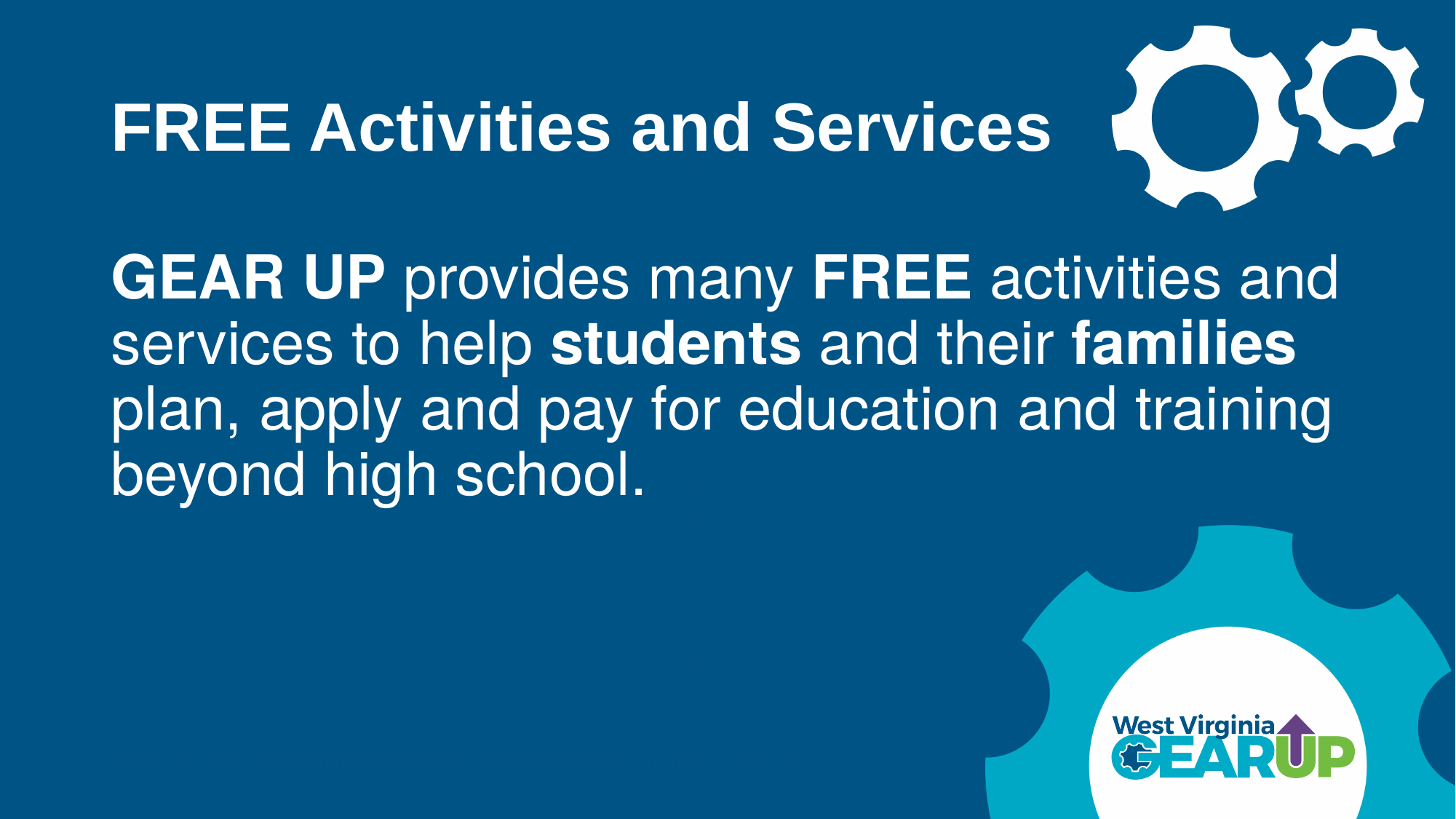

# FREE Activities and Services
GEAR UP provides many FREE activities and services to help students and their families plan, apply and pay for education and training beyond high school.